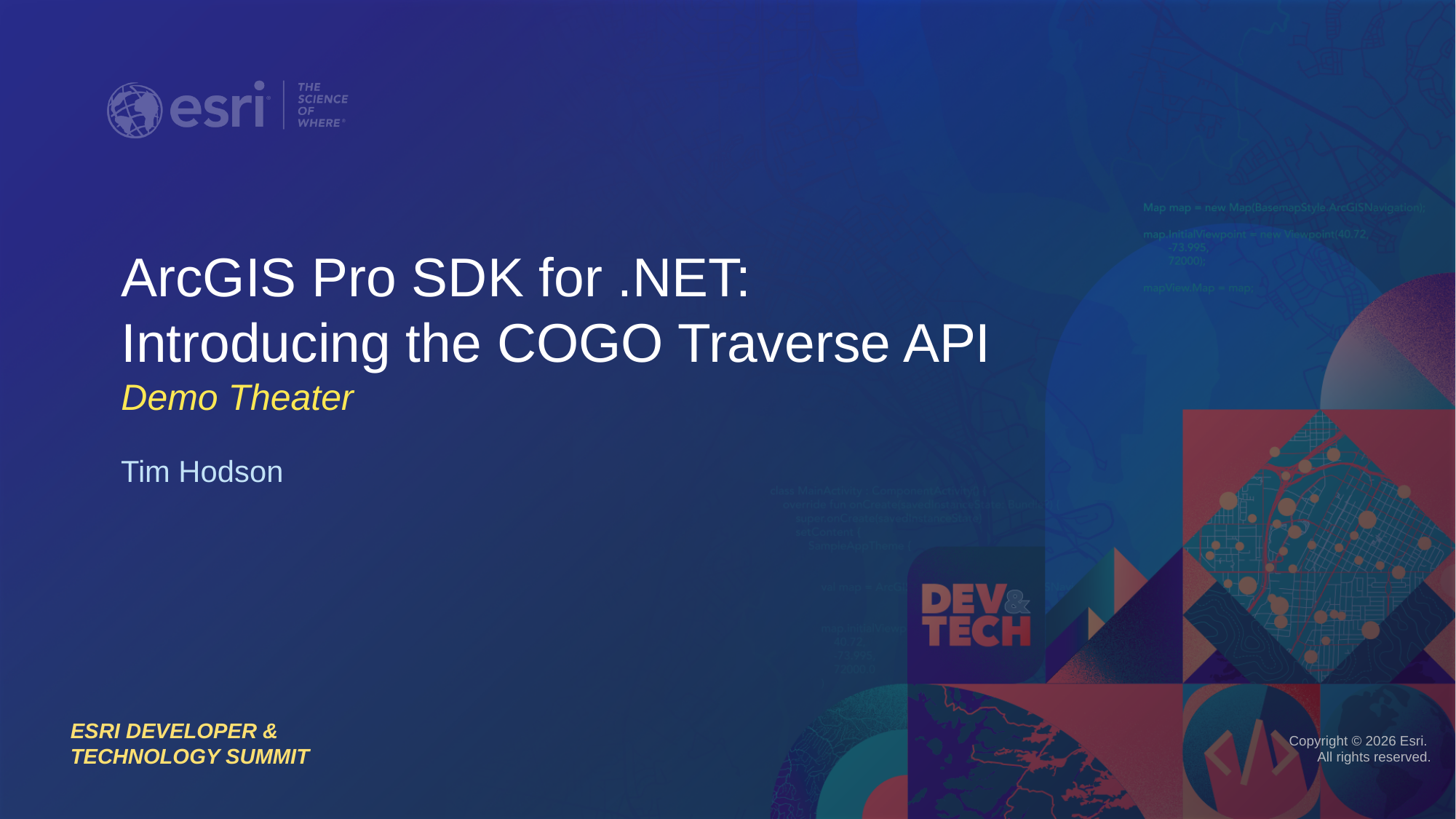

# ArcGIS Pro SDK for .NET: Introducing the COGO Traverse API Demo Theater
Tim Hodson